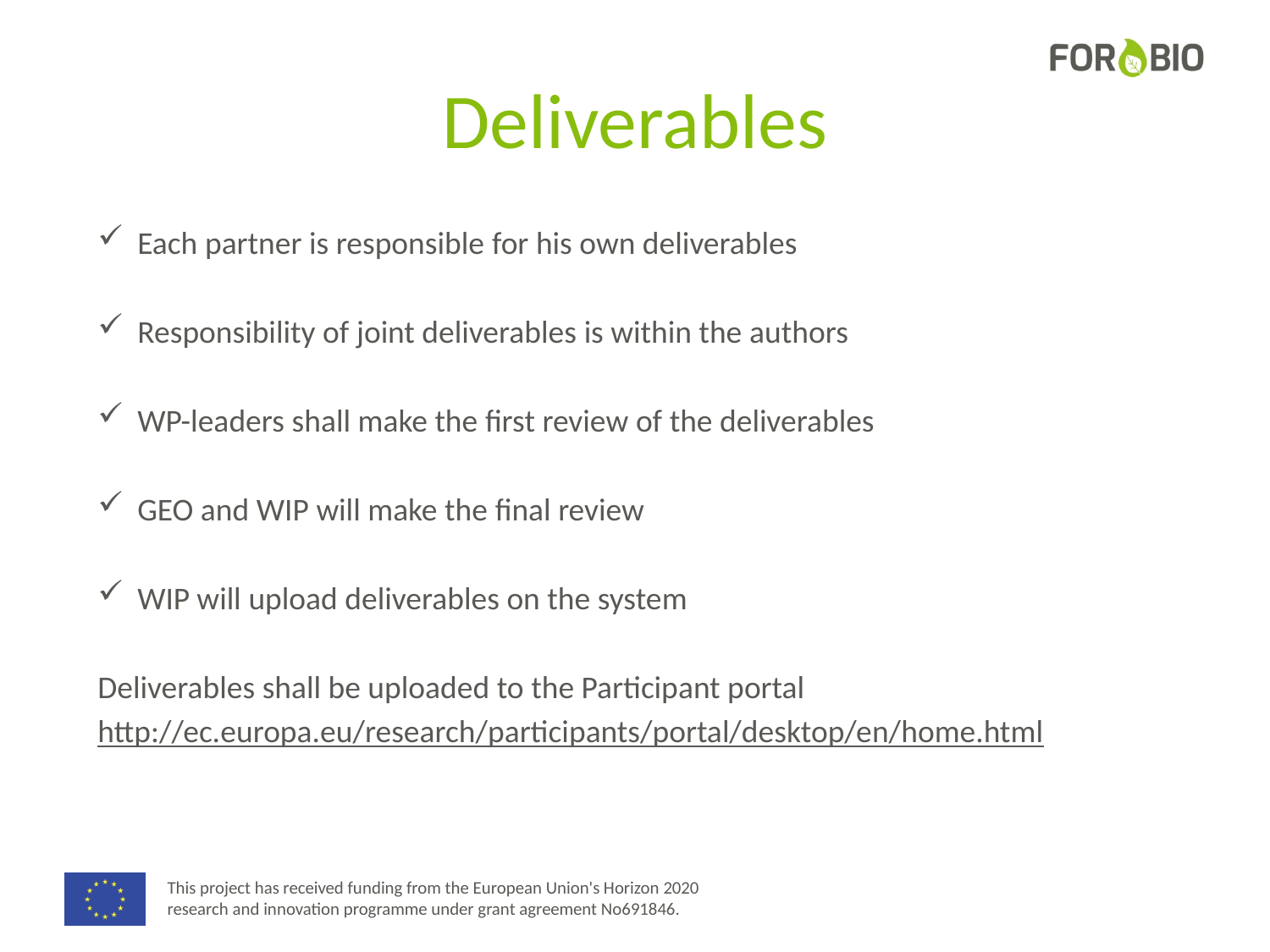

# Deliverables

Each partner is responsible for his own deliverables

Responsibility of joint deliverables is within the authors

WP-leaders shall make the first review of the deliverables

GEO and WIP will make the final review

WIP will upload deliverables on the system

Deliverables shall be uploaded to the Participant portal
http://ec.europa.eu/research/participants/portal/desktop/en/home.html